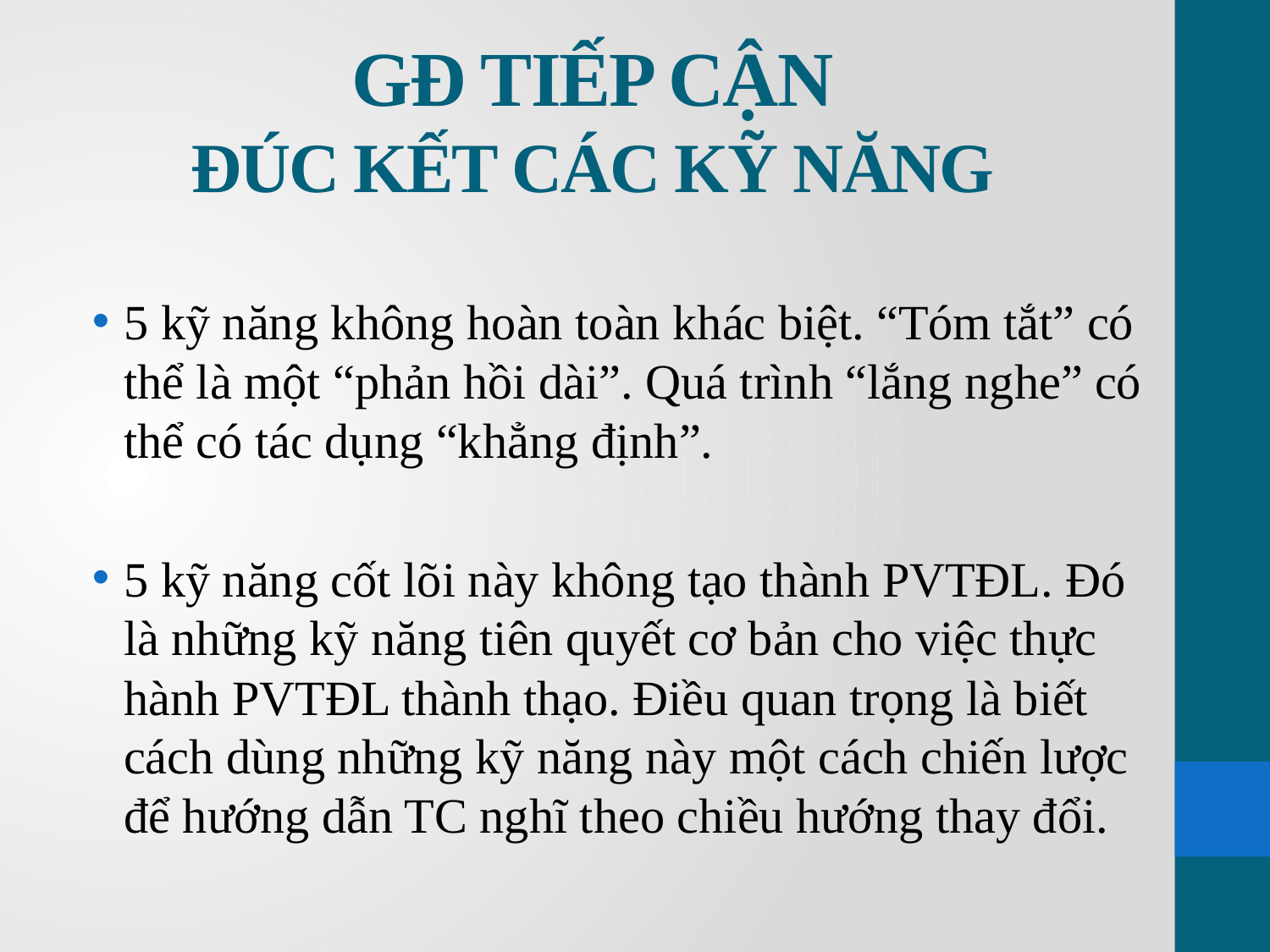

# GĐ TIẾP CẬN ĐÚC KẾT CÁC KỸ NĂNG
5 kỹ năng không hoàn toàn khác biệt. “Tóm tắt” có thể là một “phản hồi dài”. Quá trình “lắng nghe” có thể có tác dụng “khẳng định”.

5 kỹ năng cốt lõi này không tạo thành PVTĐL. Đó là những kỹ năng tiên quyết cơ bản cho việc thực hành PVTĐL thành thạo. Điều quan trọng là biết cách dùng những kỹ năng này một cách chiến lược để hướng dẫn TC nghĩ theo chiều hướng thay đổi.